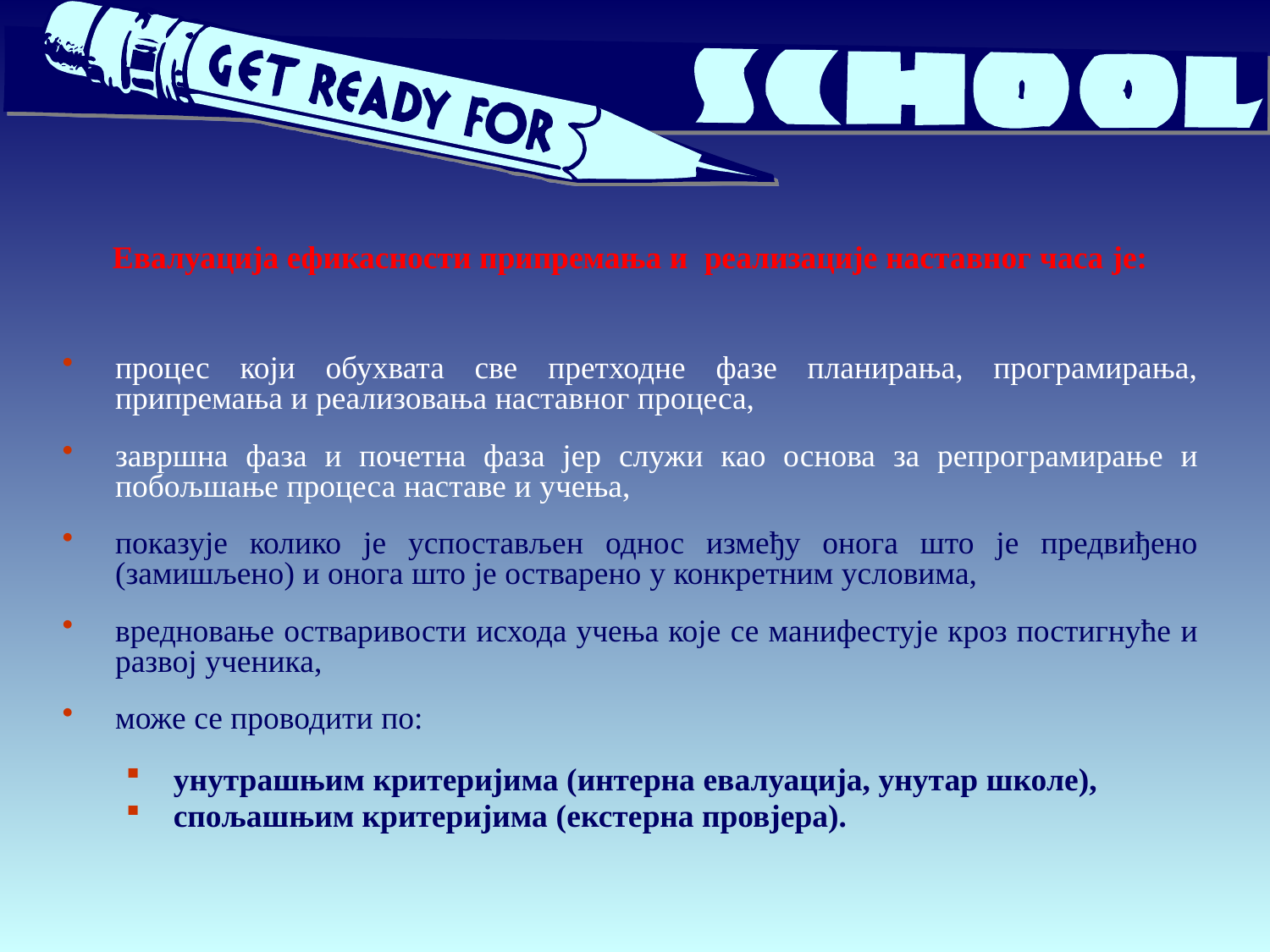

Евалуација ефикасности припремања и  реализације наставног часа је:

процес који обухвата све претходне фазе планирања, програмирања, припремања и реализовања наставног процеса,

завршна фаза и почетна фаза јер служи као основа за репрограмирање и побољшање процеса наставе и учења,

показује колико је успостављен однос између онога што је предвиђено (замишљено) и онога што је остварено у конкретним условима,

вредновање остваривости исхода учења које се манифестује кроз постигнуће и развој ученика,

може се проводити по:

унутрашњим критеријима (интерна евалуација, унутар школе),
спољашњим критеријима (екстерна провјера).